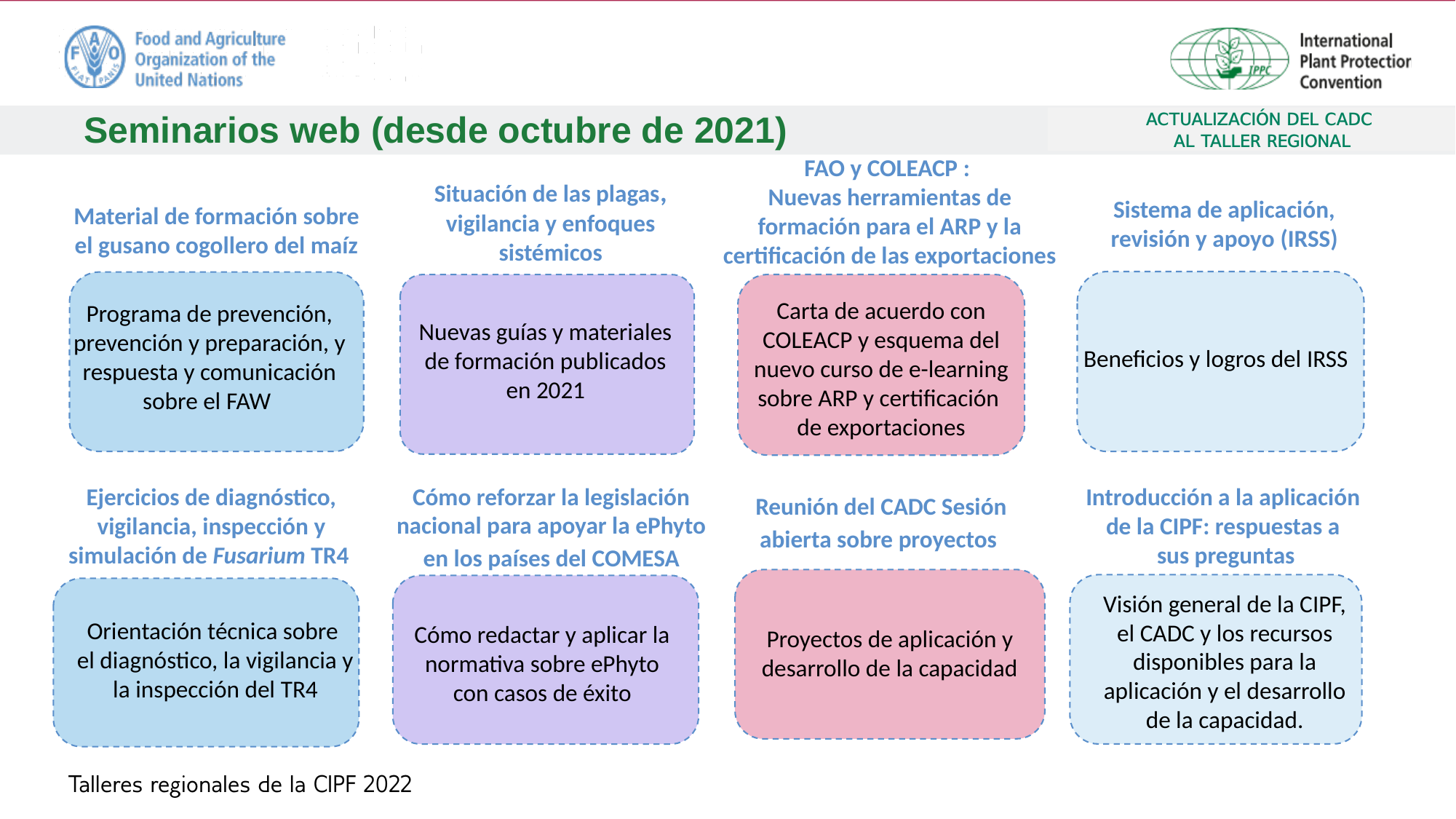

ACTUALIZACIÓN DEL CADC
AL TALLER REGIONAL
# Seminarios web (desde octubre de 2021)
FAO y COLEACP :
Nuevas herramientas de formación para el ARP y la certificación de las exportaciones
Situación de las plagas, vigilancia y enfoques sistémicos
Sistema de aplicación,
revisión y apoyo (IRSS) ​
Material de formación sobre el gusano cogollero del maíz

Carta de acuerdo con COLEACP y esquema del nuevo curso de e-learning sobre ARP y certificación
de exportaciones
Programa de prevención, prevención y preparación, y respuesta y comunicación sobre el FAW ​
Nuevas guías y materiales
de formación publicados
en 2021 ​
Beneficios y logros del IRSS ​
Cómo reforzar la legislación
nacional para apoyar la ePhyto
en los países del COMESA ​
Ejercicios de diagnóstico, vigilancia, inspección y simulación de Fusarium TR4 ​
Introducción a la aplicación
de la CIPF: respuestas a
sus preguntas
Reunión del CADC Sesión abierta sobre proyectos ​

Visión general de la CIPF, el CADC y los recursos disponibles para la aplicación y el desarrollo de la capacidad.
Orientación técnica sobre
el diagnóstico, la vigilancia y la inspección del TR4
Cómo redactar y aplicar la normativa sobre ePhyto con casos de éxito
Proyectos de aplicación y desarrollo de la capacidad
Talleres regionales de la CIPF 2022